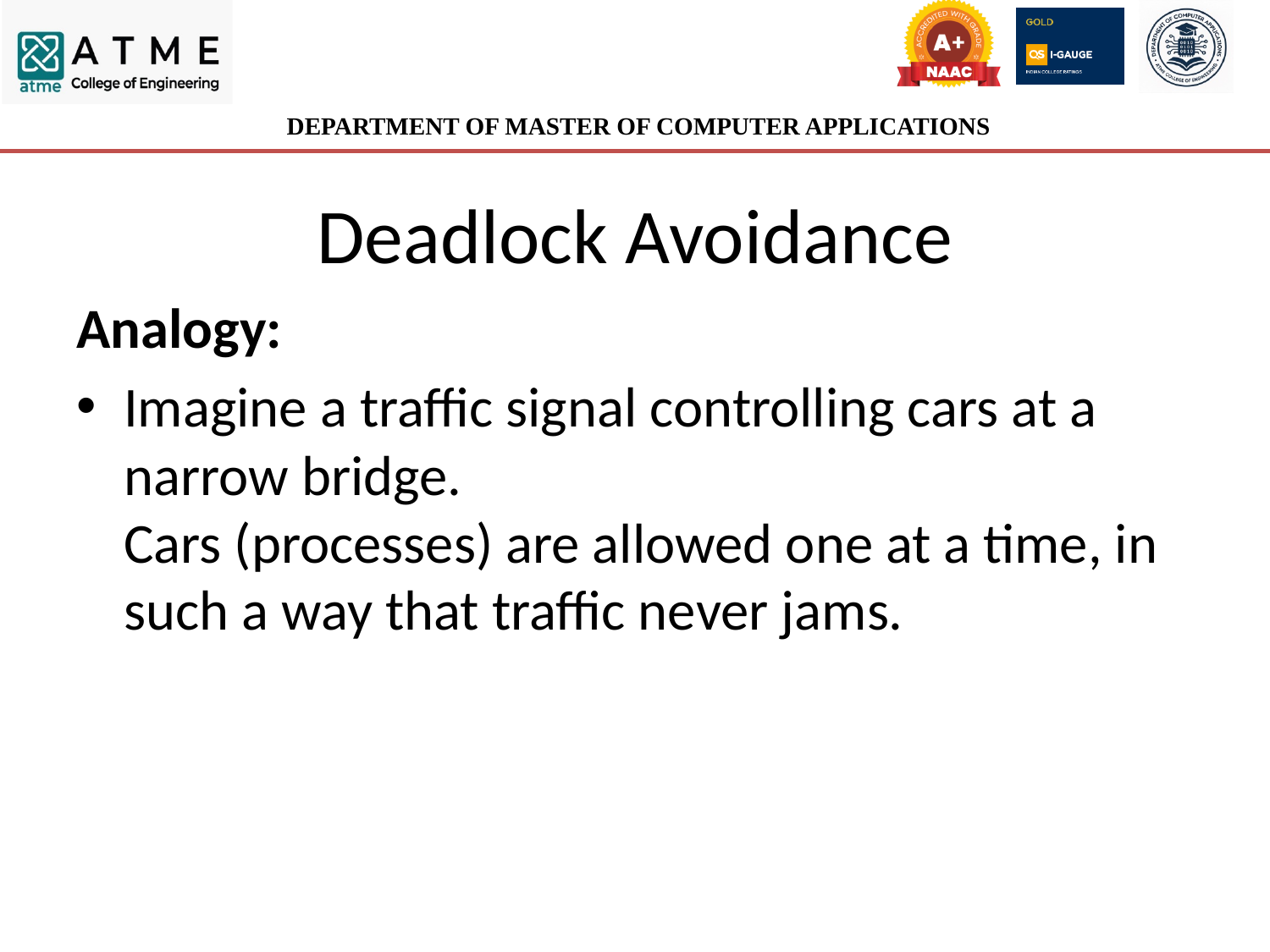

# Deadlock Avoidance
Analogy:
Imagine a traffic signal controlling cars at a narrow bridge.
Cars (processes) are allowed one at a time, in such a way that traffic never jams.